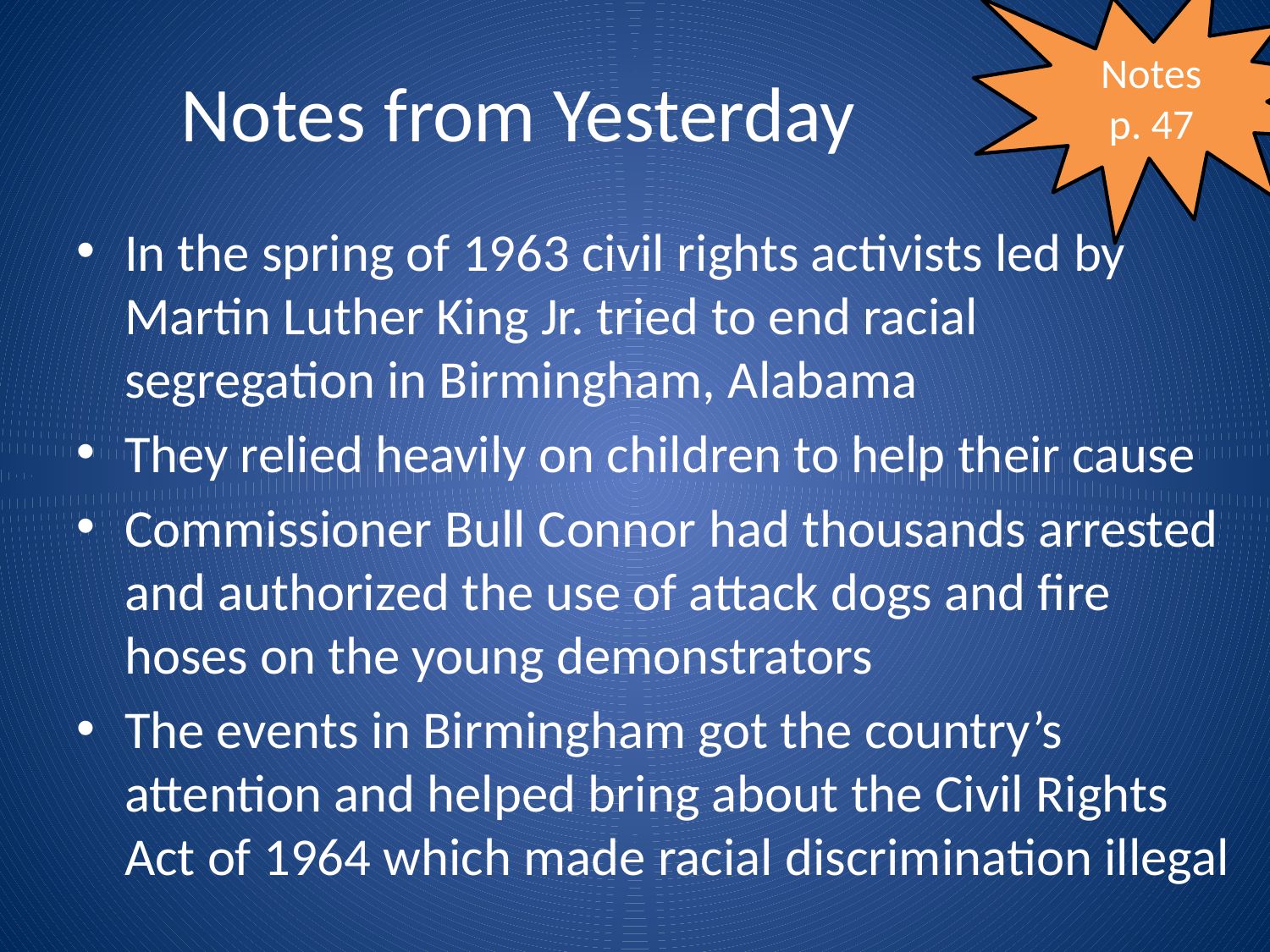

Notes
p. 47
# Notes from Yesterday
In the spring of 1963 civil rights activists led by Martin Luther King Jr. tried to end racial segregation in Birmingham, Alabama
They relied heavily on children to help their cause
Commissioner Bull Connor had thousands arrested and authorized the use of attack dogs and fire hoses on the young demonstrators
The events in Birmingham got the country’s attention and helped bring about the Civil Rights Act of 1964 which made racial discrimination illegal